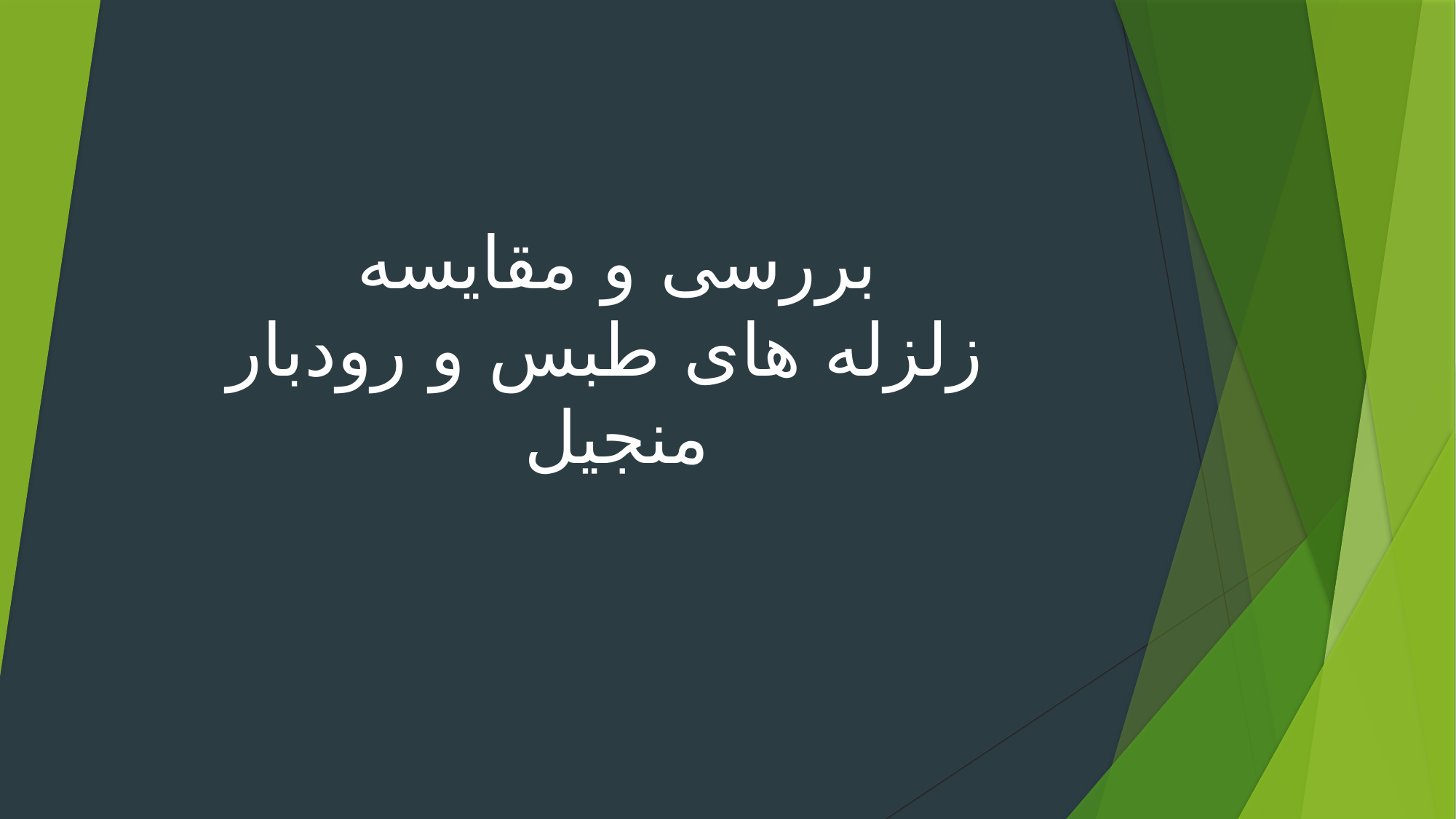

# بررسی و مقایسه زلزله های طبس و رودبار منجیل